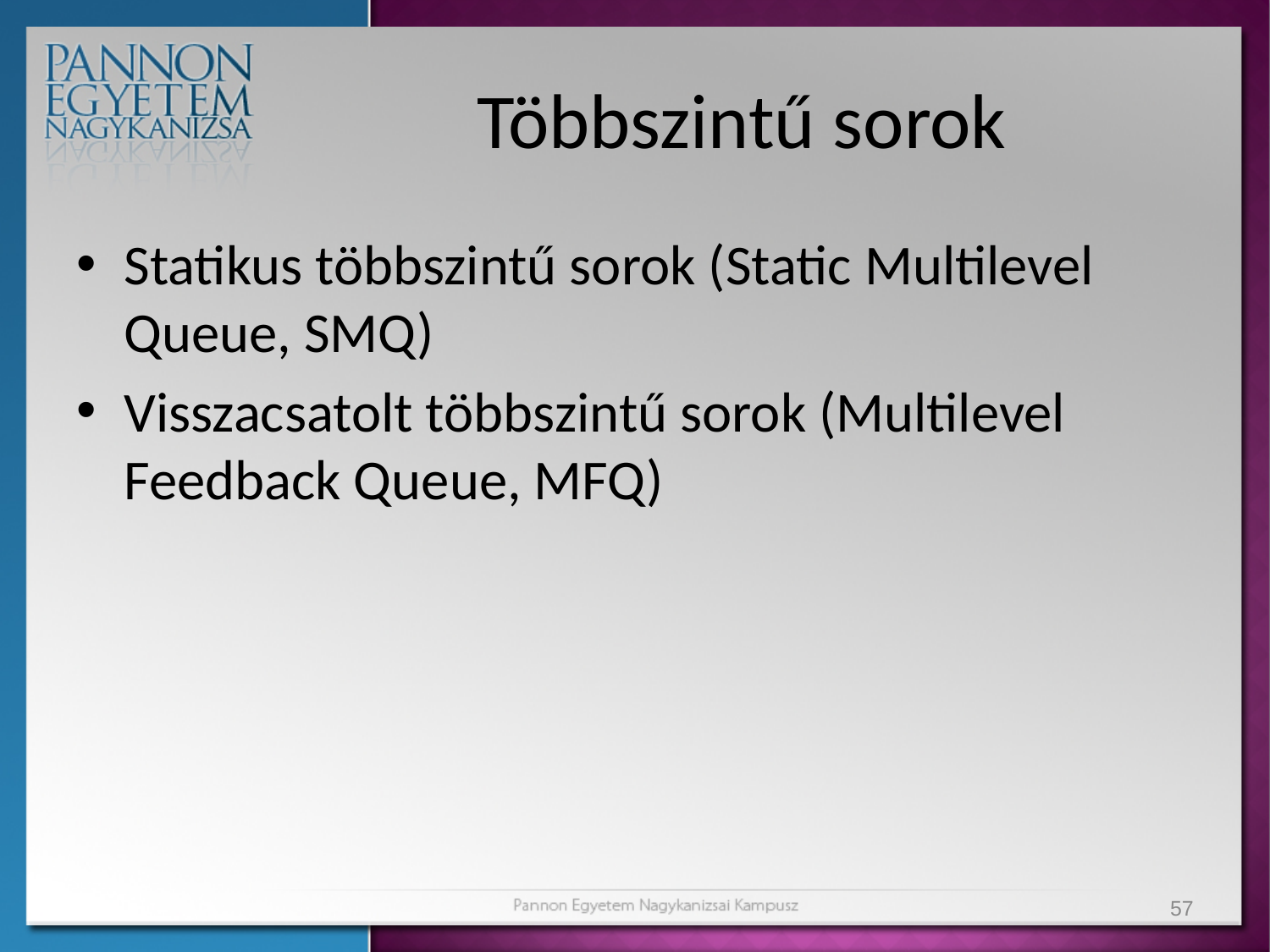

# Többszintű sorok
Statikus többszintű sorok (Static Multilevel Queue, SMQ)
Visszacsatolt többszintű sorok (Multilevel Feedback Queue, MFQ)
57